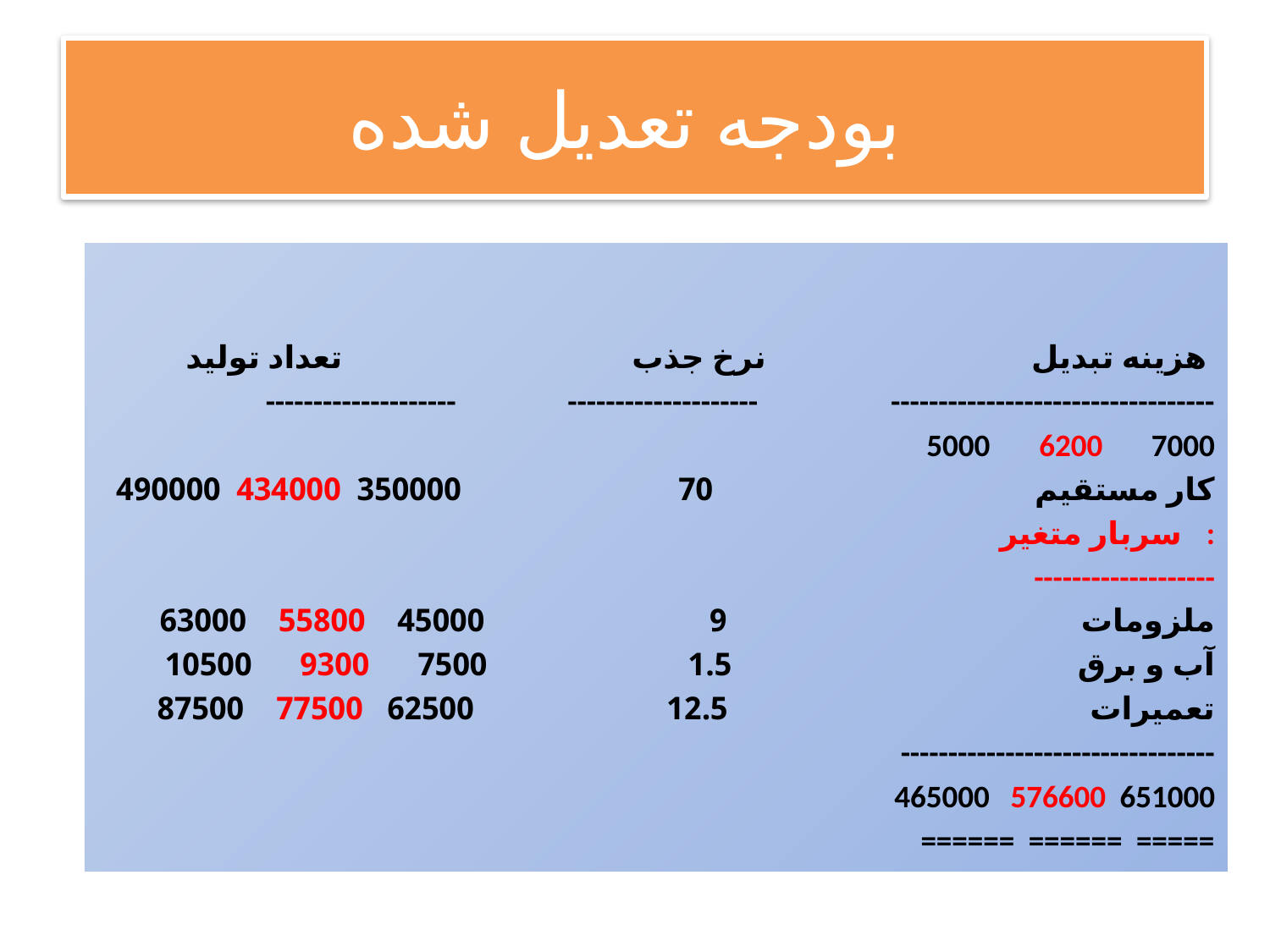

# بودجه تعدیل شده

 هزینه تبدیل                                 نرخ جذب                                    تعداد تولید
--------------------                --------------------                   ----------------------------------
                                                                                    5000       6200       7000
کار مستقیم                                        70                           350000  434000  490000
سربار متغیر   :
-------------------
ملزومات                                            9                            45000    55800    63000
آب و برق                                           1.5                         7500      9300      10500
تعمیرات                                             12.5                        62500   77500    87500
                                                                                     ---------------------------------
                                                                                     465000   576600  651000
                                                                                     ======  ======  =====